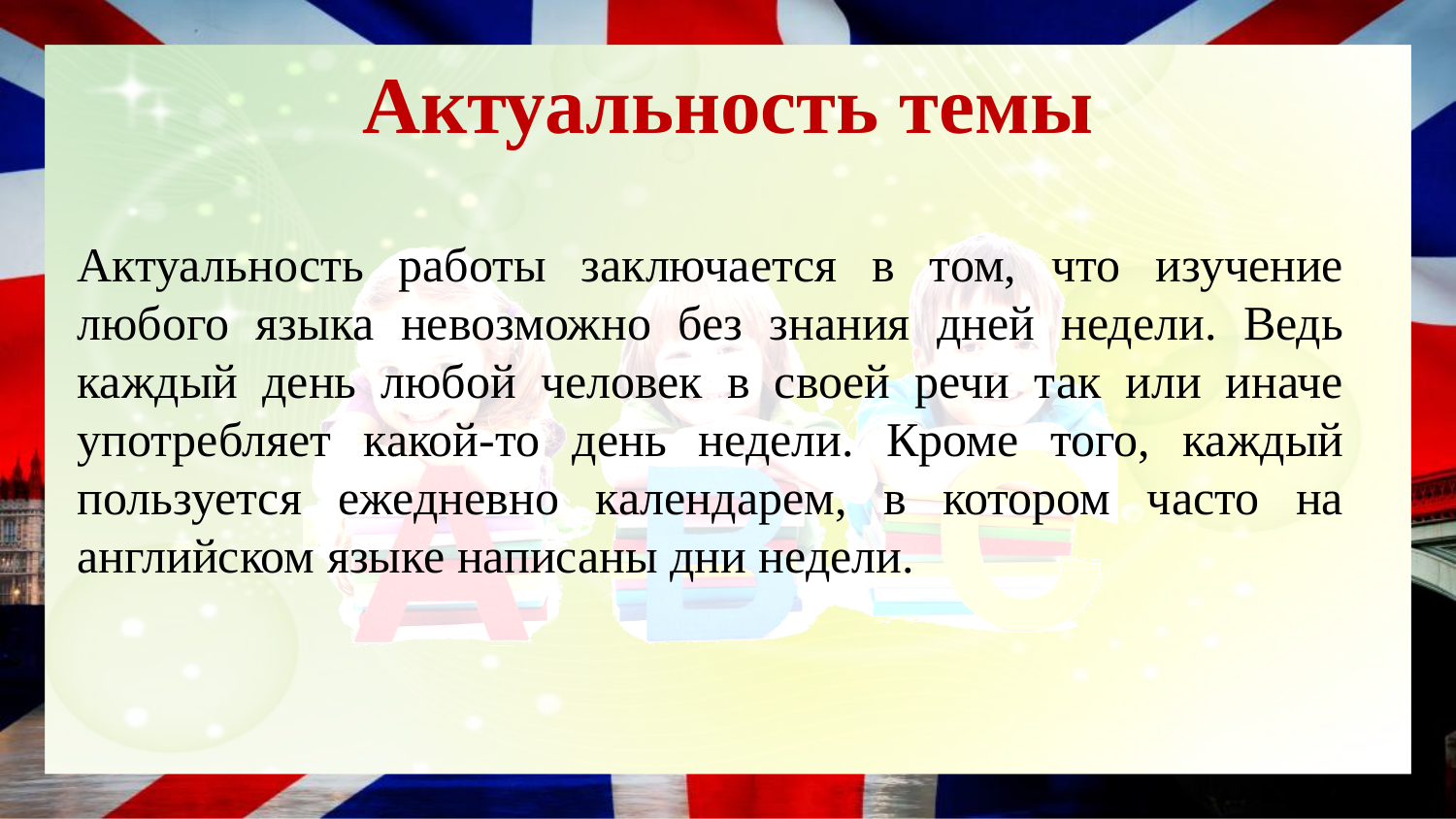

# Актуальность темы
Актуальность работы заключается в том, что изучение любого языка невозможно без знания дней недели. Ведь каждый день любой человек в своей речи так или иначе употребляет какой-то день недели. Кроме того, каждый пользуется ежедневно календарем, в котором часто на английском языке написаны дни недели.